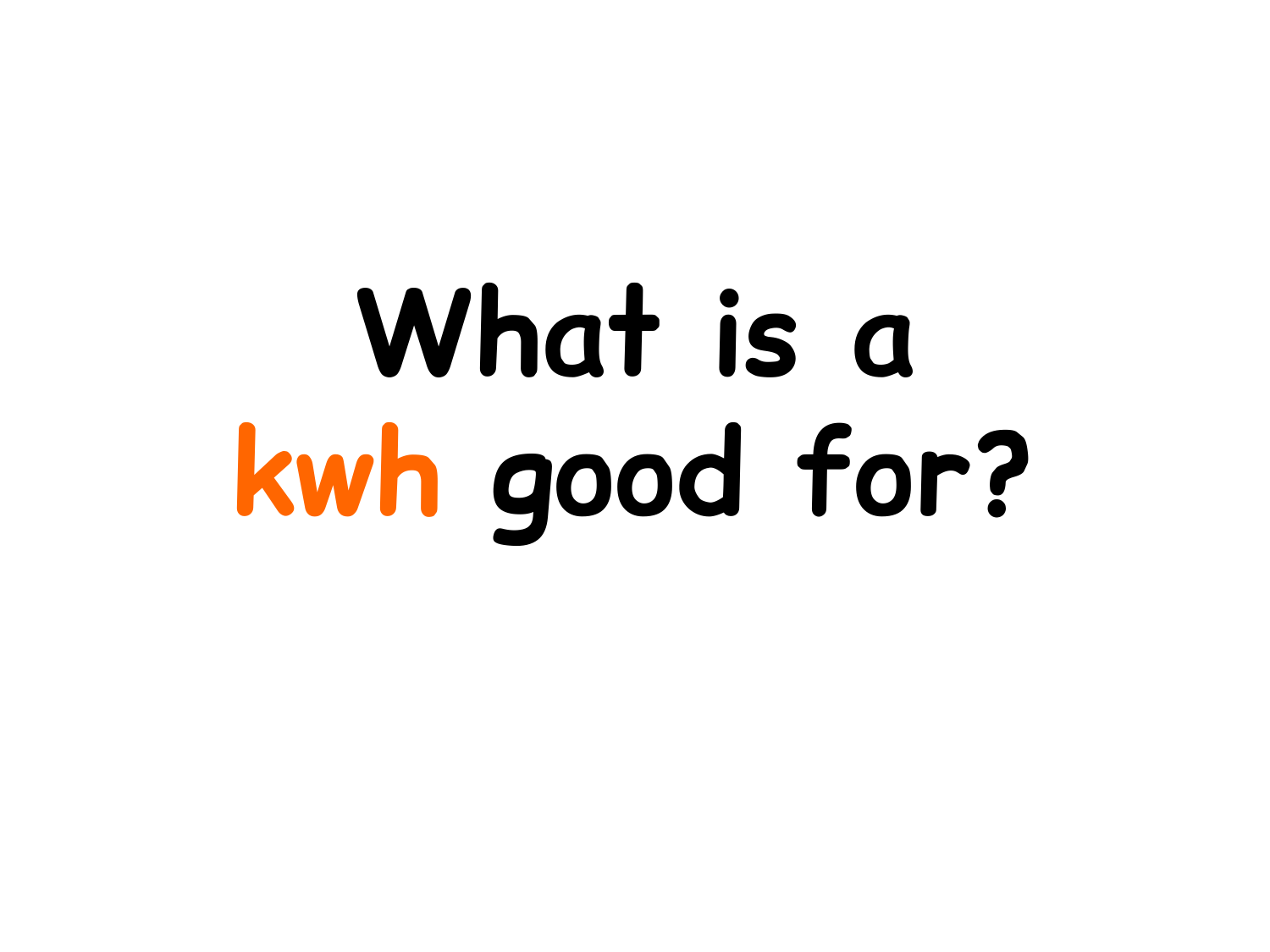

# What is a kwh good for?